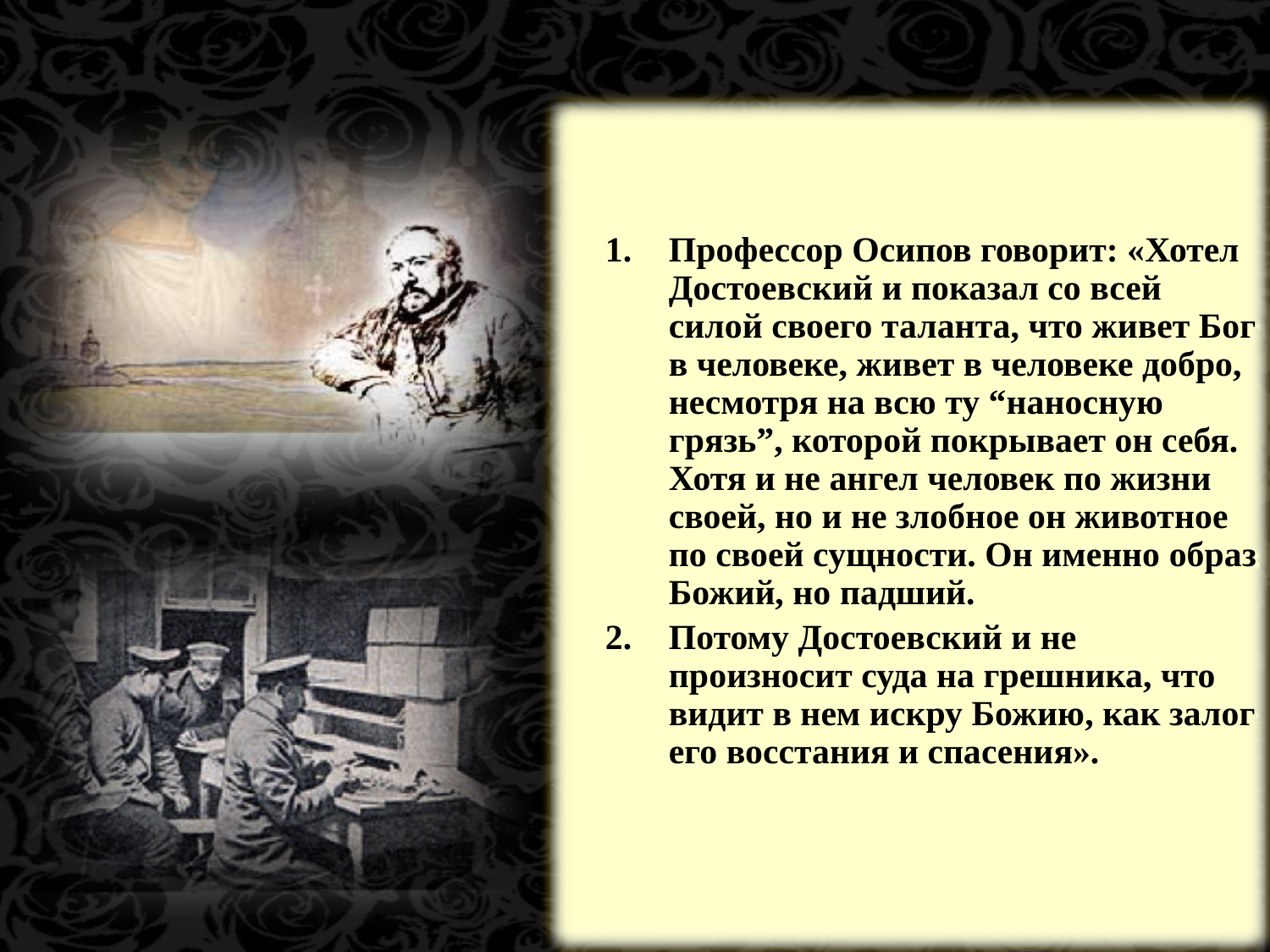

Профессор Осипов говорит: «Хотел Достоевский и показал со всей силой своего таланта, что живет Бог в человеке, живет в человеке добро, несмотря на всю ту “наносную грязь”, которой покрывает он себя. Хотя и не ангел человек по жизни своей, но и не злобное он животное по своей сущности. Он именно образ Божий, но падший.
Потому Достоевский и не произносит суда на грешника, что видит в нем искру Божию, как залог его восстания и спасения».